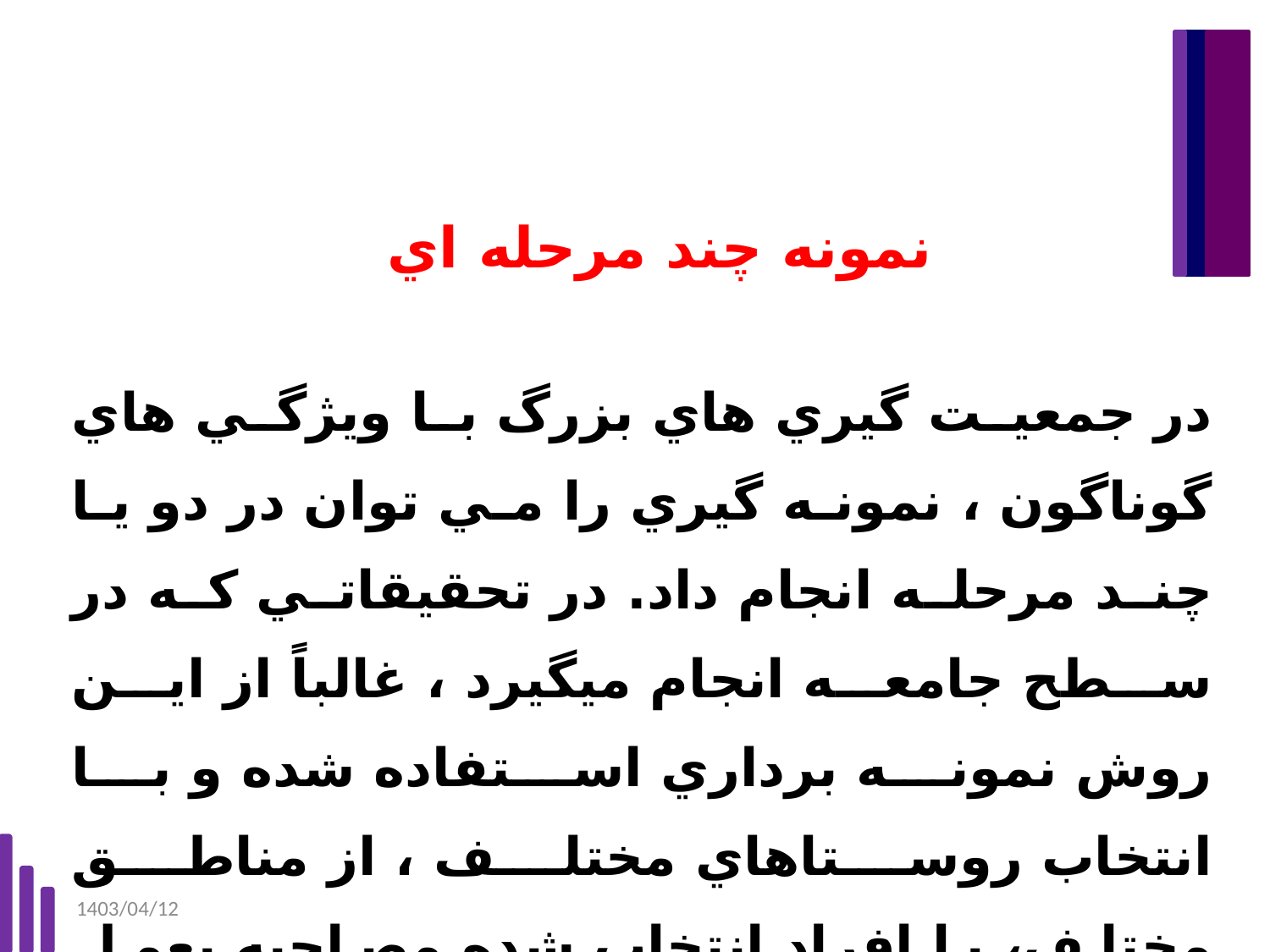

نمونه چند مرحله اي
در جمعيت گيري هاي بزرگ با ويژگي هاي گوناگون ، نمونه گيري را مي توان در دو يا چند مرحله انجام داد. در تحقيقاتي كه در سطح جامعه انجام ميگيرد ، غالباً از اين روش نمونه برداري استفاده شده و با انتخاب روستاهاي مختلف ، از مناطق مختلف، با افراد انتخاب شده مصاحبه بعمل مي آورند.
1403/04/12